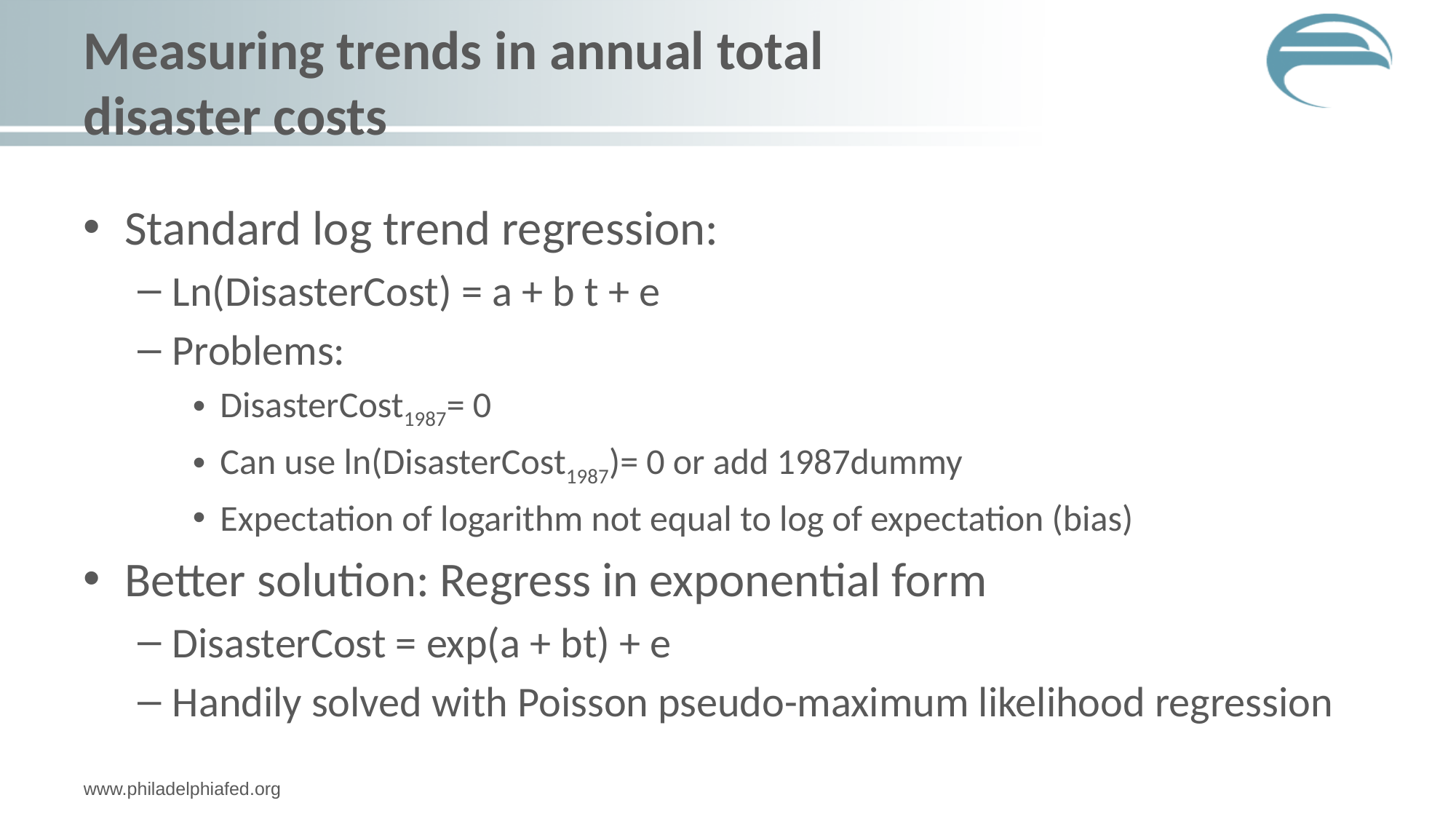

# Measuring trends in annual total disaster costs
Standard log trend regression:
Ln(DisasterCost) = a + b t + e
Problems:
DisasterCost1987= 0
Can use ln(DisasterCost1987)= 0 or add 1987dummy
Expectation of logarithm not equal to log of expectation (bias)
Better solution: Regress in exponential form
DisasterCost = exp(a + bt) + e
Handily solved with Poisson pseudo-maximum likelihood regression
www.philadelphiafed.org